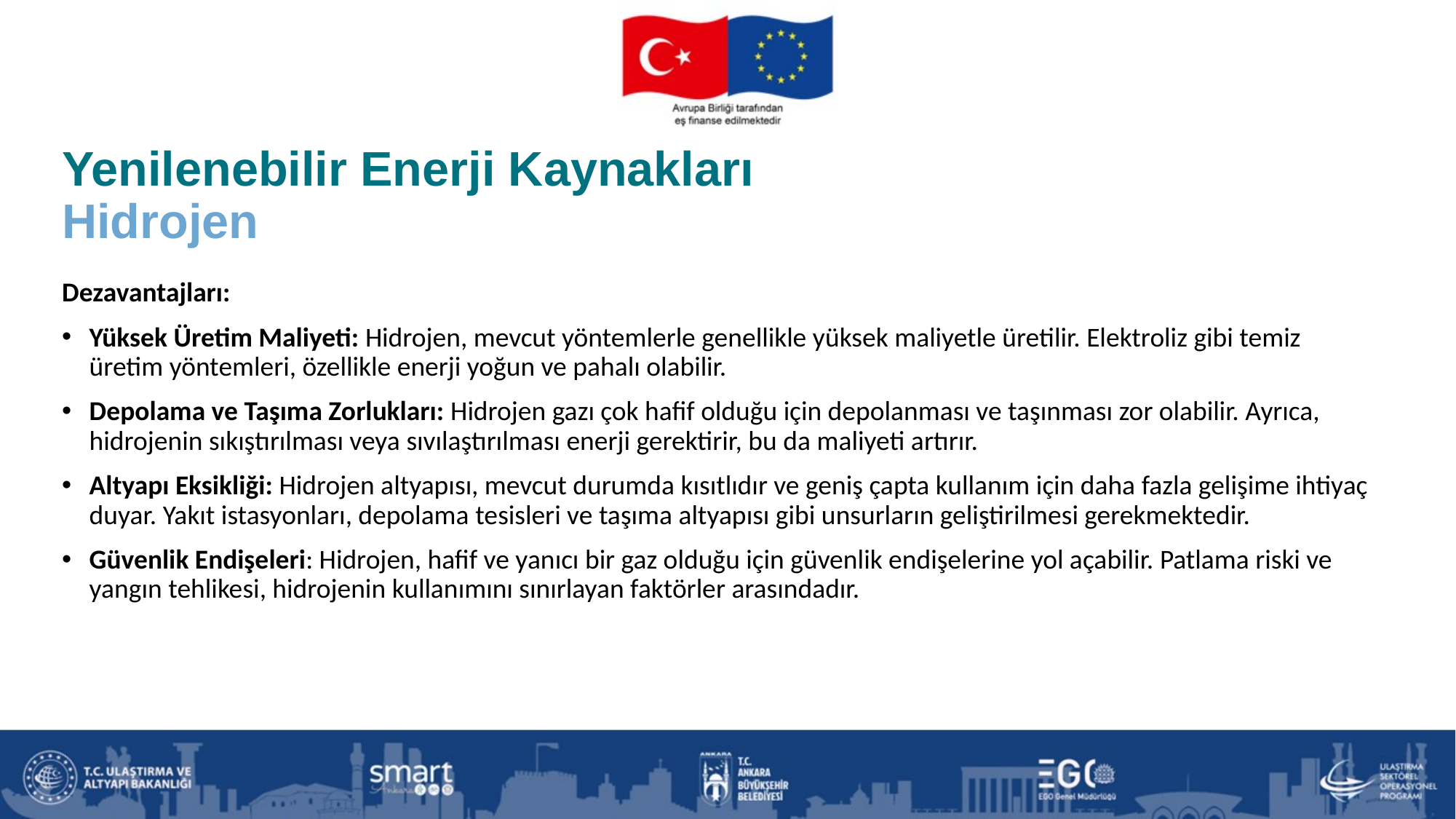

Yenilenebilir Enerji Kaynakları
Hidrojen

Dezavantajları:
Yüksek Üretim Maliyeti: Hidrojen, mevcut yöntemlerle genellikle yüksek maliyetle üretilir. Elektroliz gibi temiz üretim yöntemleri, özellikle enerji yoğun ve pahalı olabilir.
Depolama ve Taşıma Zorlukları: Hidrojen gazı çok hafif olduğu için depolanması ve taşınması zor olabilir. Ayrıca, hidrojenin sıkıştırılması veya sıvılaştırılması enerji gerektirir, bu da maliyeti artırır.
Altyapı Eksikliği: Hidrojen altyapısı, mevcut durumda kısıtlıdır ve geniş çapta kullanım için daha fazla gelişime ihtiyaç duyar. Yakıt istasyonları, depolama tesisleri ve taşıma altyapısı gibi unsurların geliştirilmesi gerekmektedir.
Güvenlik Endişeleri: Hidrojen, hafif ve yanıcı bir gaz olduğu için güvenlik endişelerine yol açabilir. Patlama riski ve yangın tehlikesi, hidrojenin kullanımını sınırlayan faktörler arasındadır.